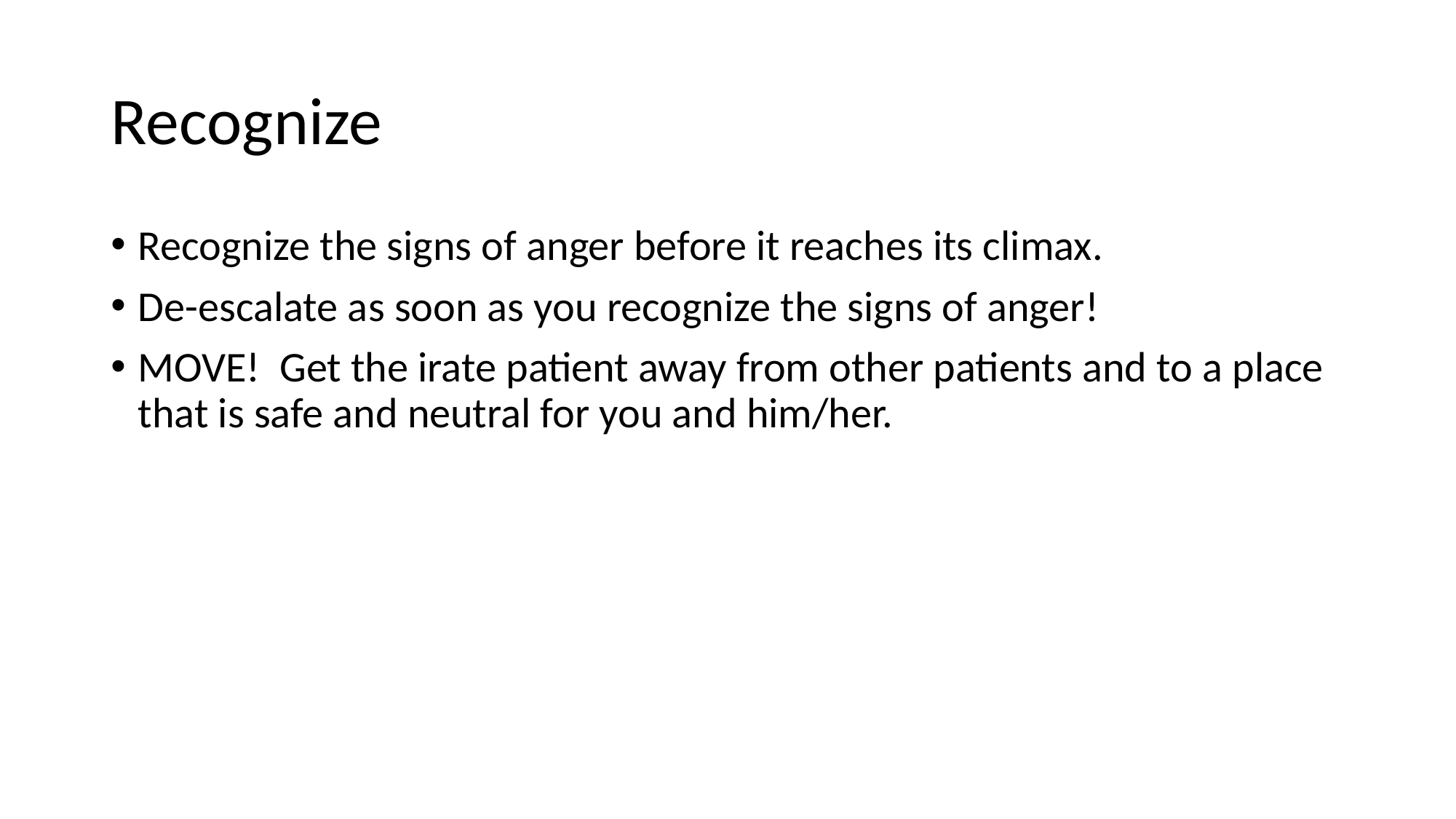

# Recognize
Recognize the signs of anger before it reaches its climax.
De-escalate as soon as you recognize the signs of anger!
MOVE!  Get the irate patient away from other patients and to a place that is safe and neutral for you and him/her.